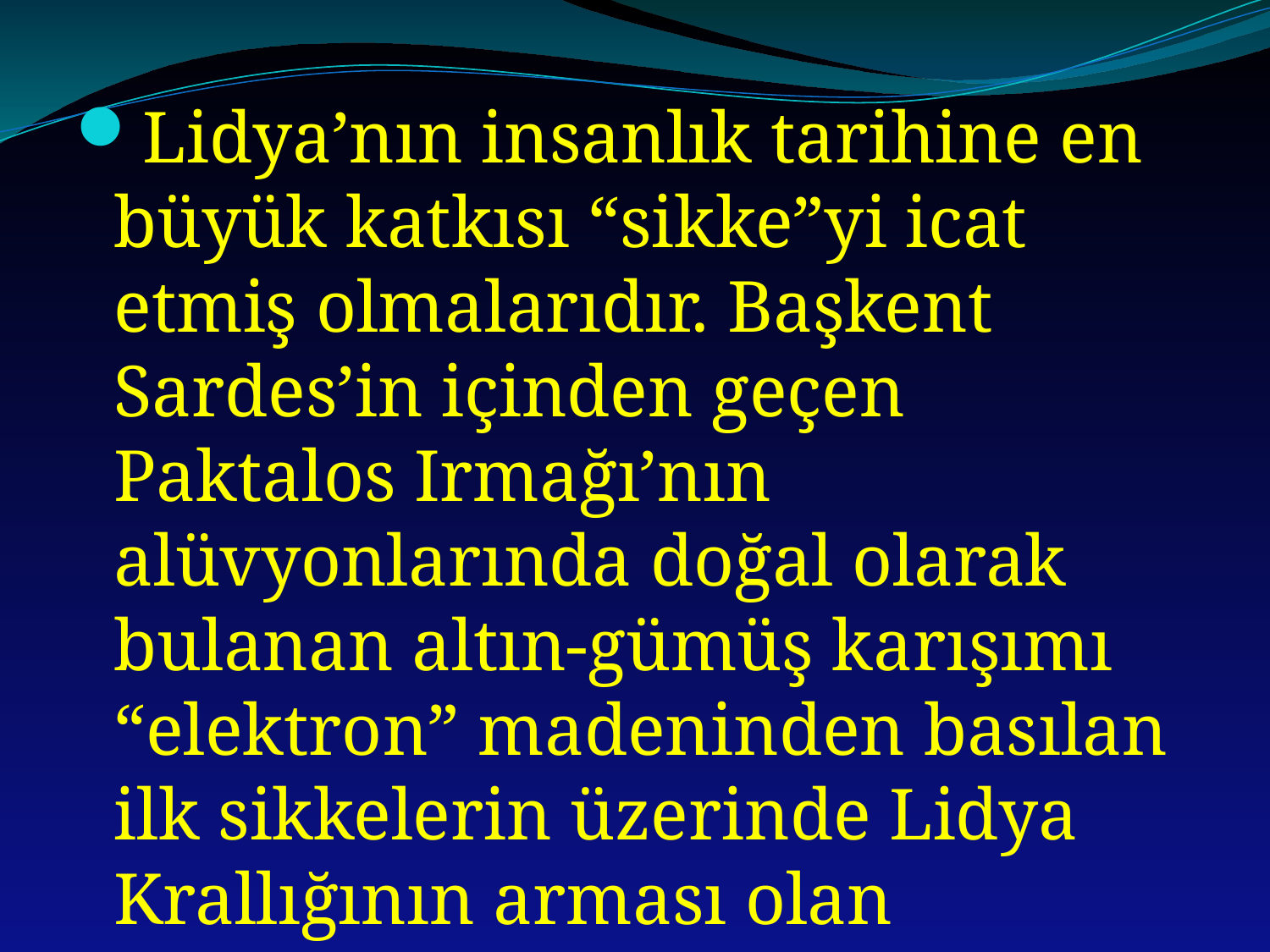

Lidya’nın insanlık tarihine en büyük katkısı “sikke”yi icat etmiş olmalarıdır. Başkent Sardes’in içinden geçen Paktalos Irmağı’nın alüvyonlarında doğal olarak bulanan altın-gümüş karışımı “elektron” madeninden basılan ilk sikkelerin üzerinde Lidya Krallığının arması olan Aslanbaşı bulunuyordu.